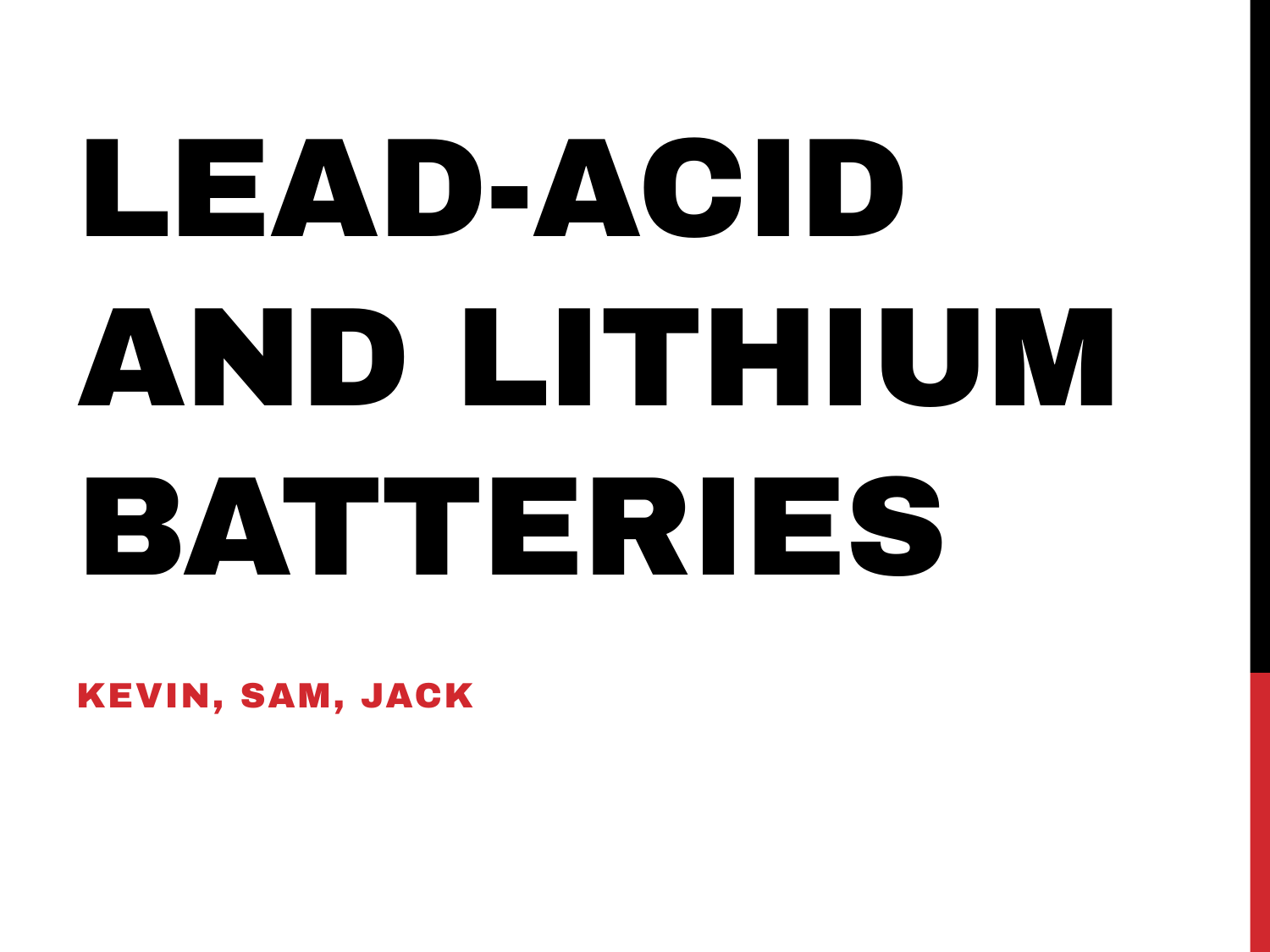

# Lead-Acid and Lithium Batteries
Kevin, Sam, JAck